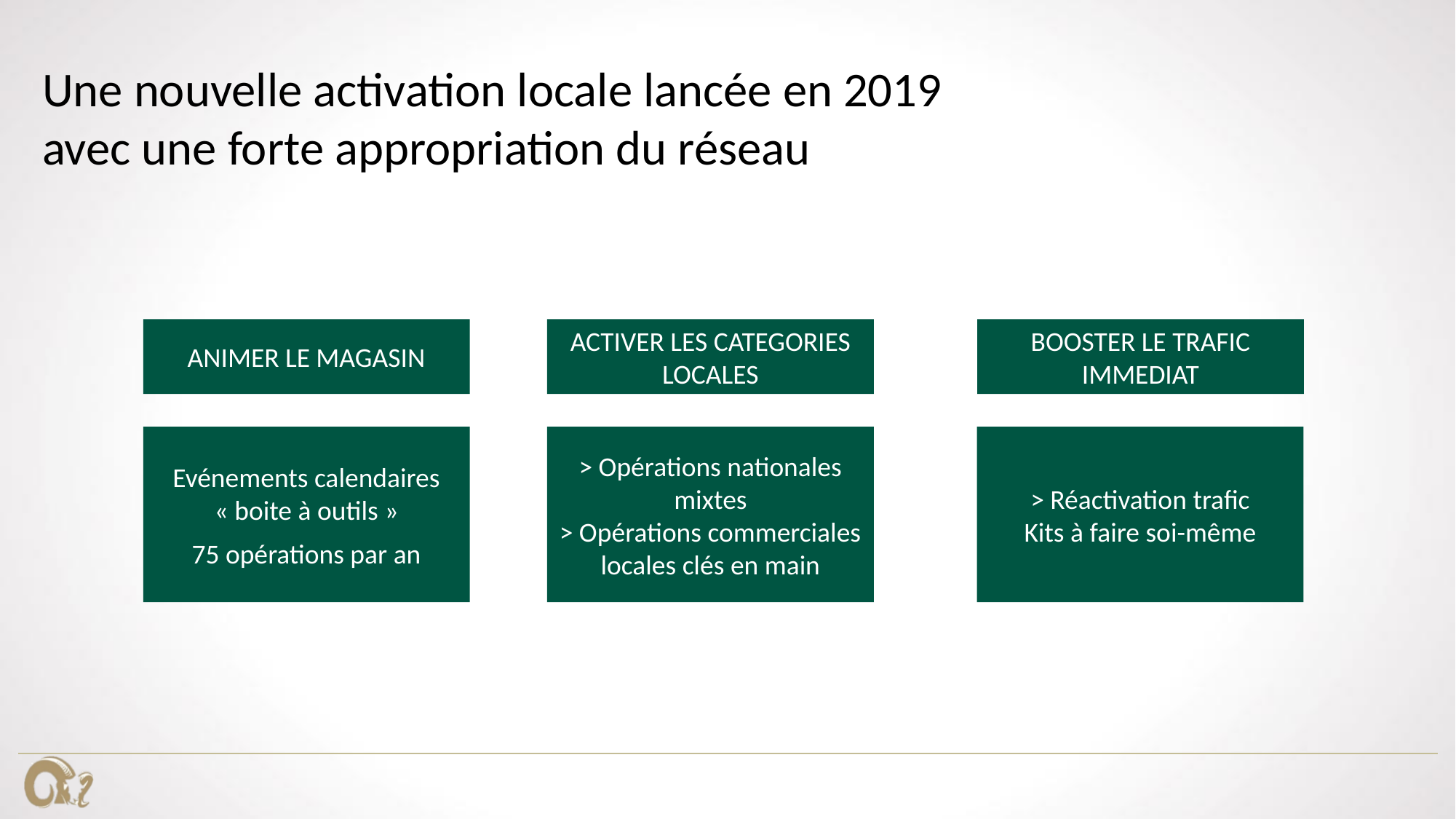

# Une nouvelle activation locale lancée en 2019 avec une forte appropriation du réseau
ANIMER LE MAGASIN
ACTIVER LES CATEGORIES LOCALES
BOOSTER LE TRAFIC IMMEDIAT
Evénements calendaires
« boite à outils »
75 opérations par an
> Opérations nationales mixtes
> Opérations commerciales locales clés en main
> Réactivation trafic
Kits à faire soi-même